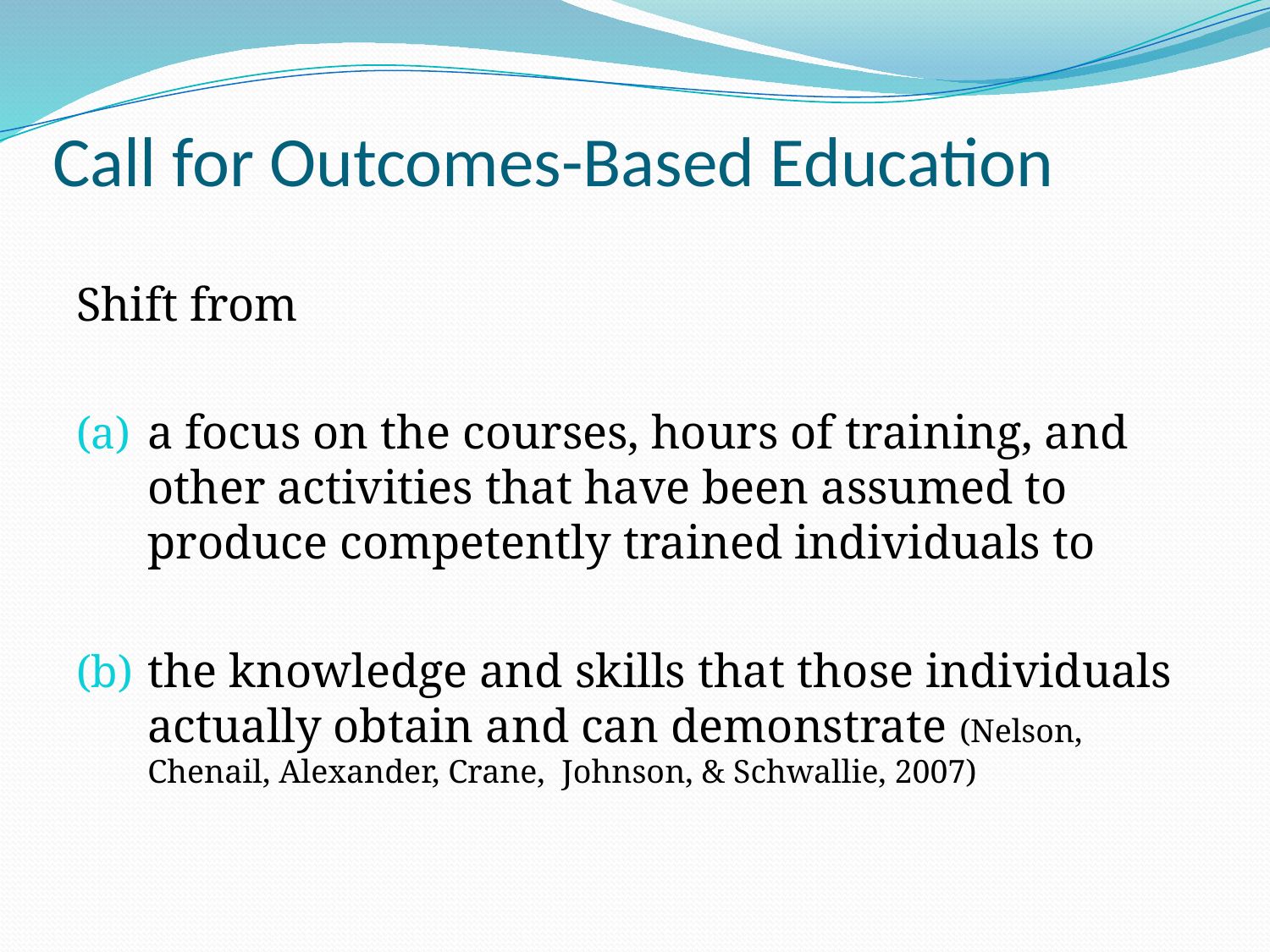

# Call for Outcomes-Based Education
Shift from

a focus on the courses, hours of training, and other activities that have been assumed to produce competently trained individuals to

the knowledge and skills that those individuals actually obtain and can demonstrate (Nelson, Chenail, Alexander, Crane,  Johnson, & Schwallie, 2007)